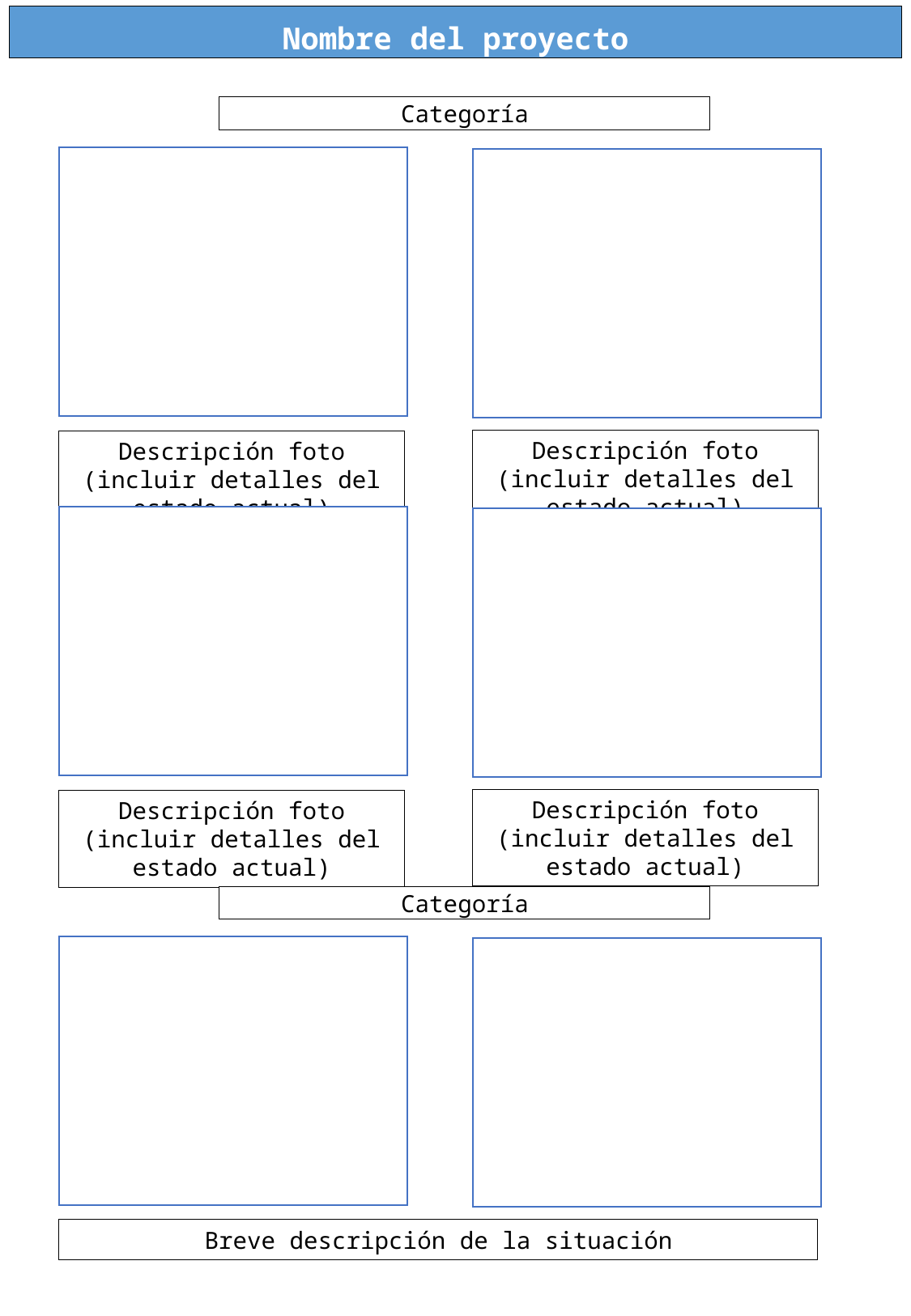

Nombre del proyecto
Categoría

Descripción foto (incluir detalles del estado actual)
Descripción foto (incluir detalles del estado actual)

Descripción foto (incluir detalles del estado actual)
Descripción foto (incluir detalles del estado actual)
Categoría

Breve descripción de la situación